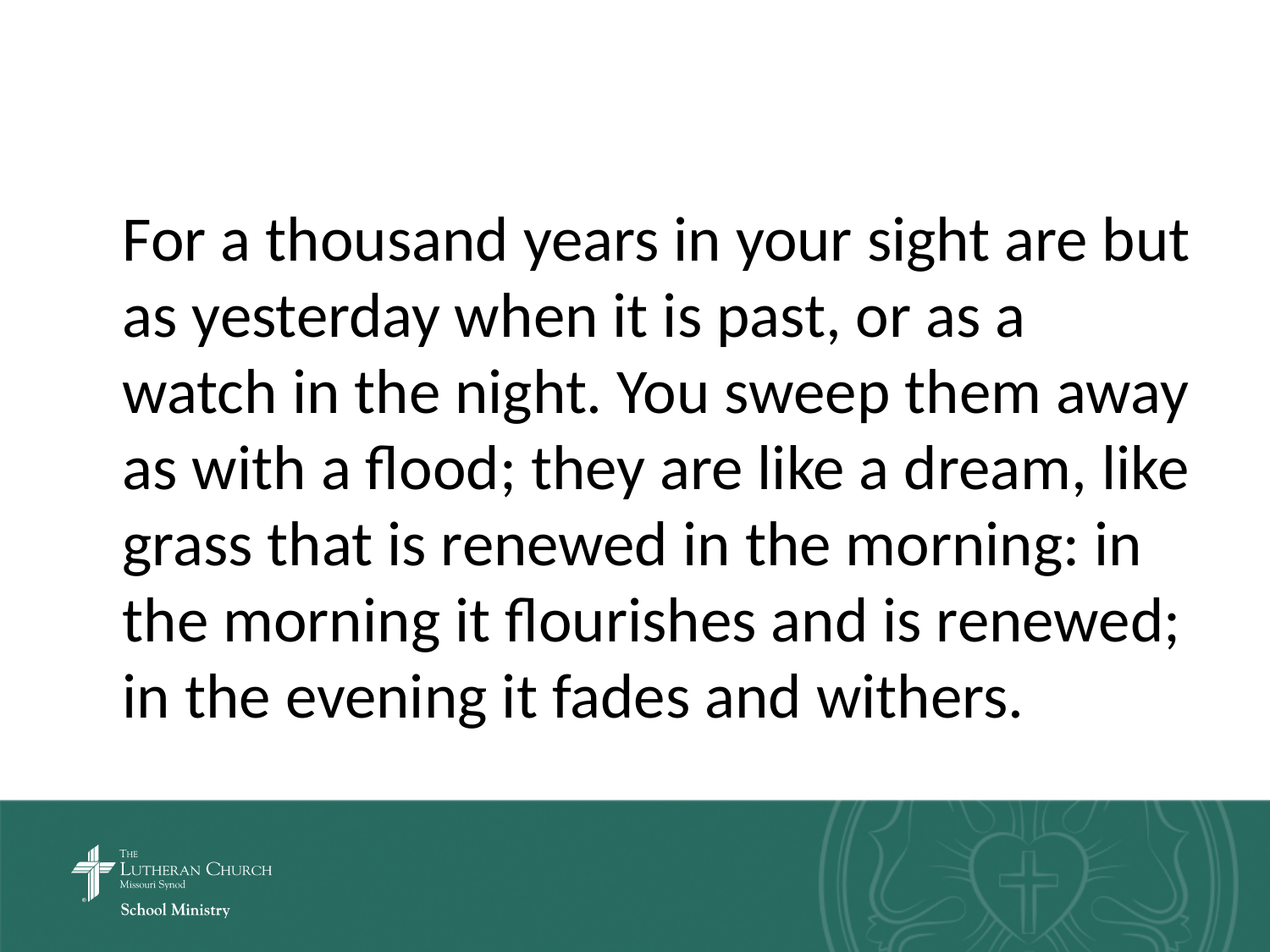

For a thousand years in your sight are but as yesterday when it is past, or as a watch in the night. You sweep them away as with a flood; they are like a dream, like grass that is renewed in the morning: in the morning it flourishes and is renewed; in the evening it fades and withers.